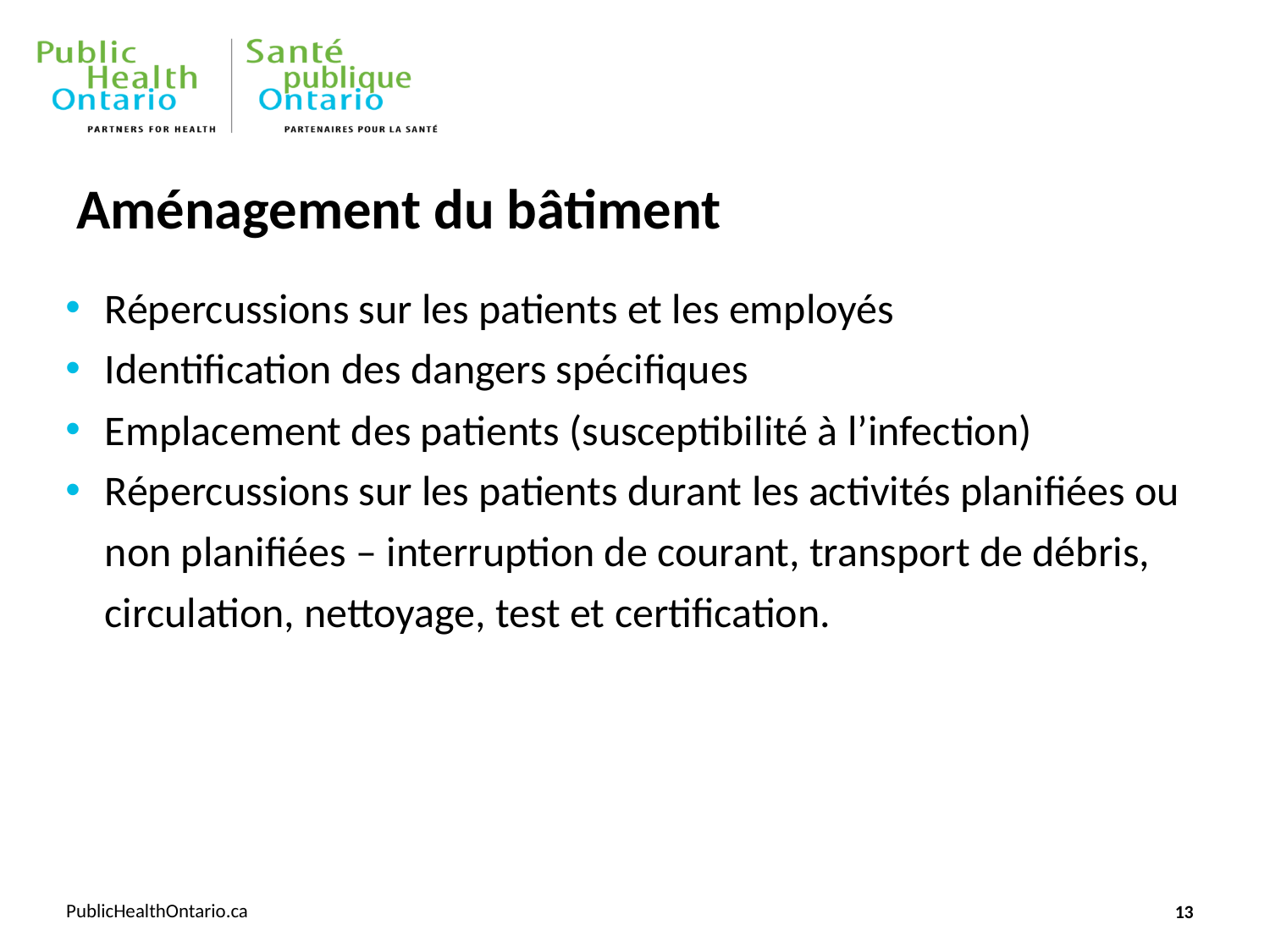

# Aménagement du bâtiment
Répercussions sur les patients et les employés
Identification des dangers spécifiques
Emplacement des patients (susceptibilité à l’infection)
Répercussions sur les patients durant les activités planifiées ou non planifiées – interruption de courant, transport de débris, circulation, nettoyage, test et certification.
13